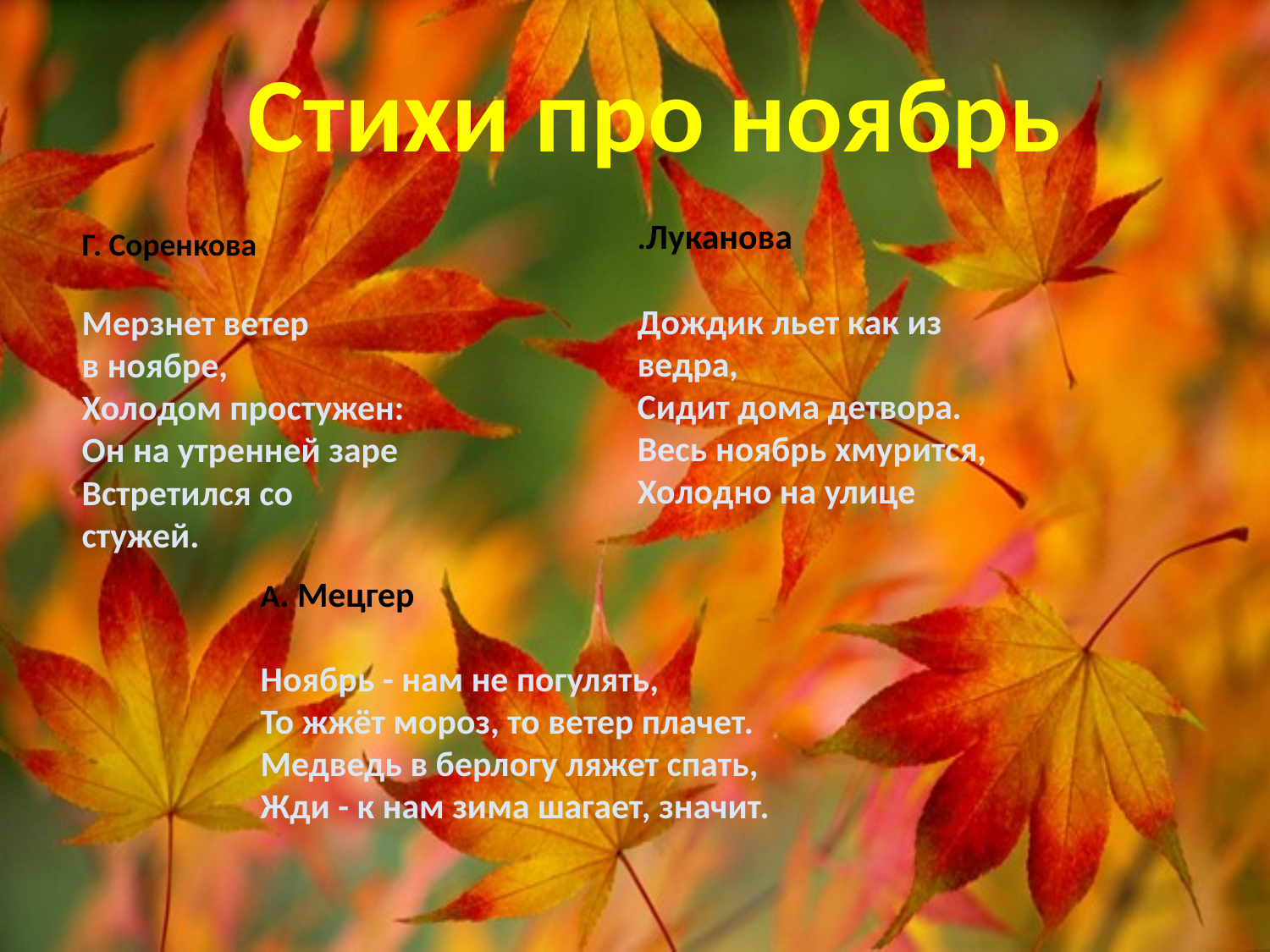

Стихи про ноябрь
.Луканова
Дождик льет как из ведра,
Сидит дома детвора.
Весь ноябрь хмурится,
Холодно на улице
Г. Соренкова
Мерзнет ветер в ноябре,
Холодом простужен:
Он на утренней заре
Встретился со стужей.
А. Мецгер
Ноябрь - нам не погулять,
То жжёт мороз, то ветер плачет.
Медведь в берлогу ляжет спать,
Жди - к нам зима шагает, значит.